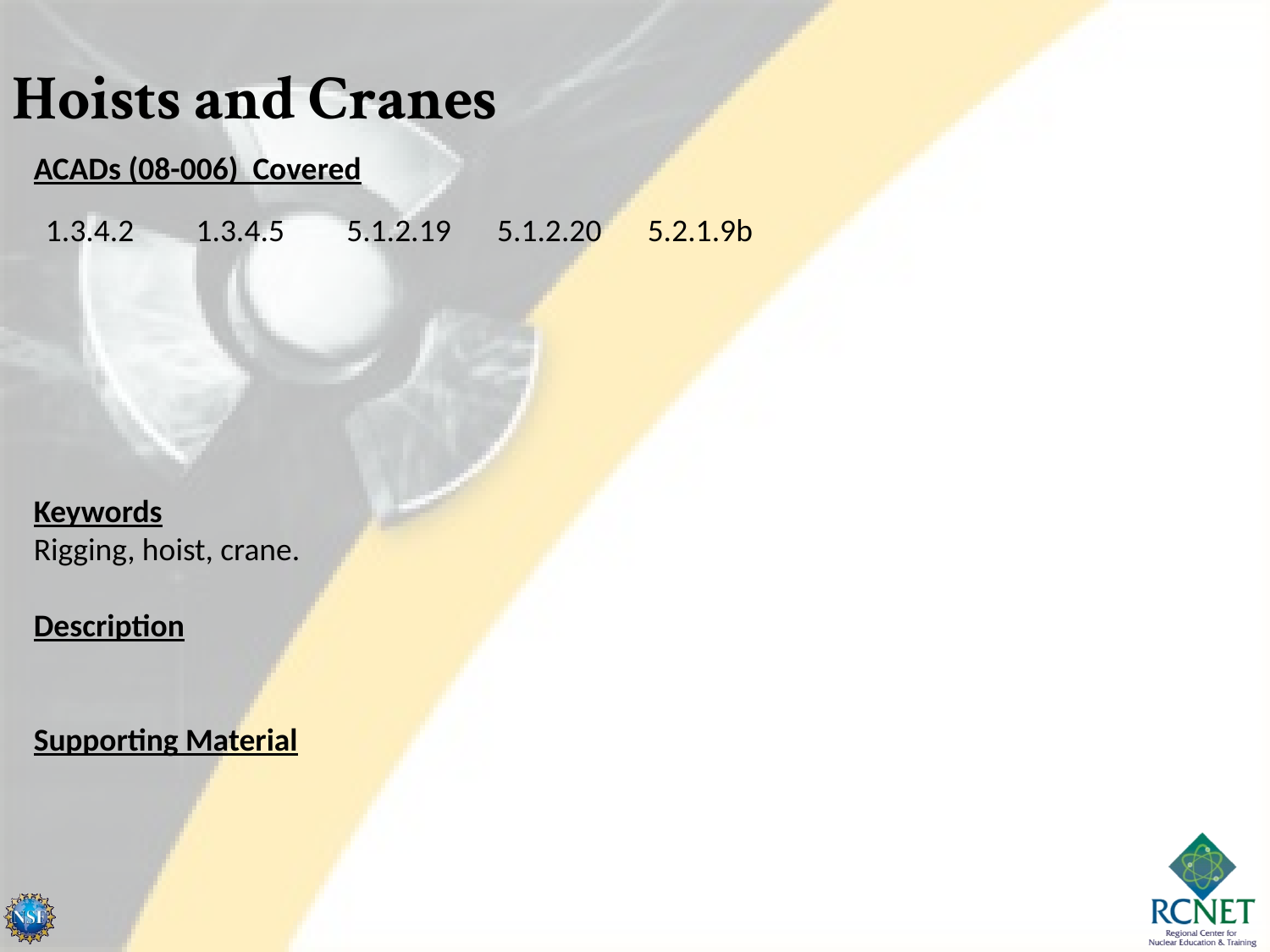

Hoists and Cranes
ACADs (08-006)  Covered

Keywords
Rigging, hoist, crane.

Description

Supporting Material

| 1.3.4.2 | 1.3.4.5 | 5.1.2.19 | 5.1.2.20 | 5.2.1.9b |  |  |  |
| --- | --- | --- | --- | --- | --- | --- | --- |
|  |  |  |  |  |  |  |  |
|  |  |  |  |  |  |  |  |
|  |  |  |  |  |  |  |  |